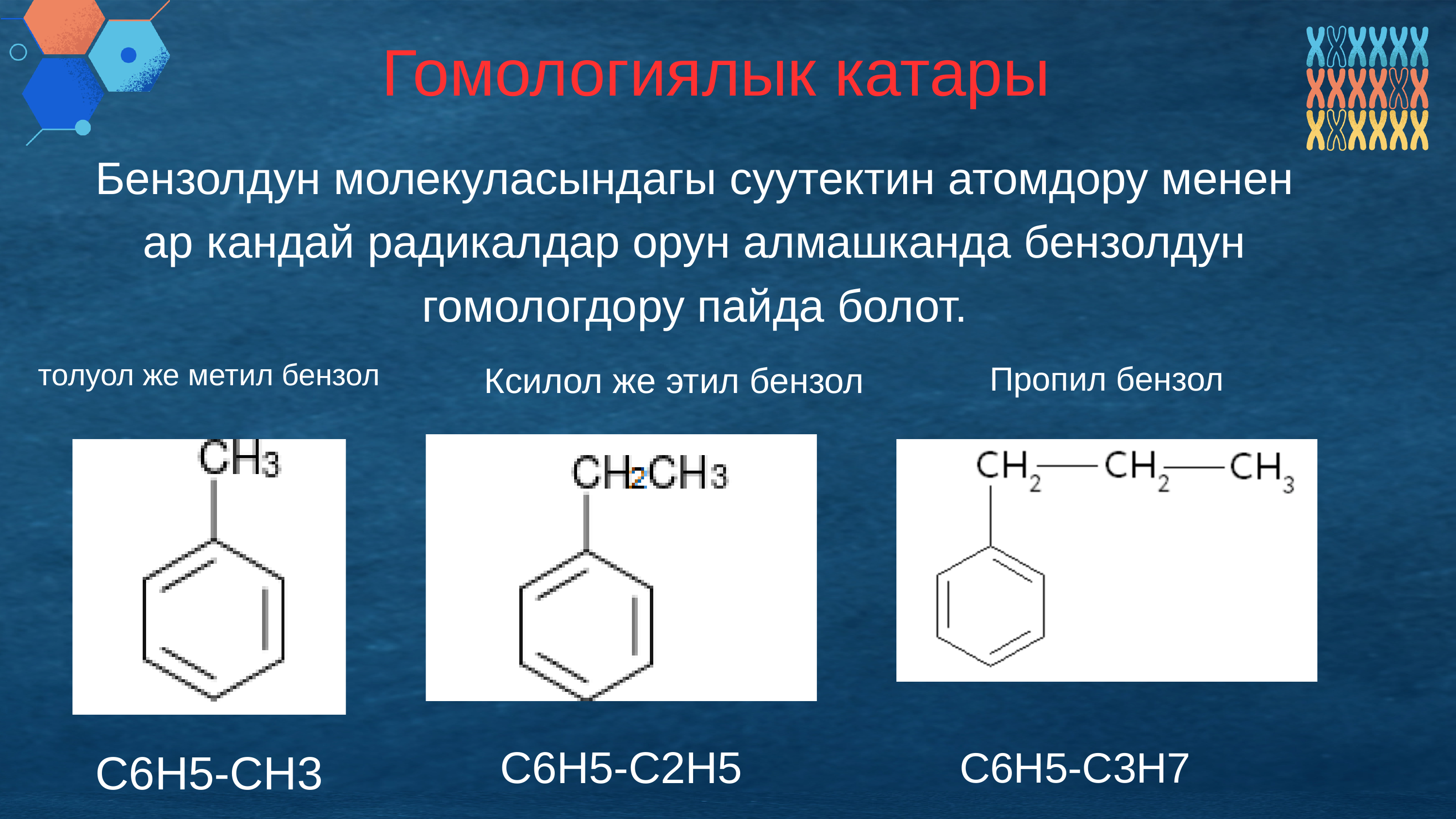

Гомологиялык катары

Бензолдун молекуласындагы суутектин атомдору менен ар кандай радикалдар орун алмашканда бензолдун гомологдору пайда болот.
толуол же метил бензол
Ксилол же этил бензол
Пропил бензол

C6H5-C2H5
С6Н5-С3Н7
C6H5-CH3